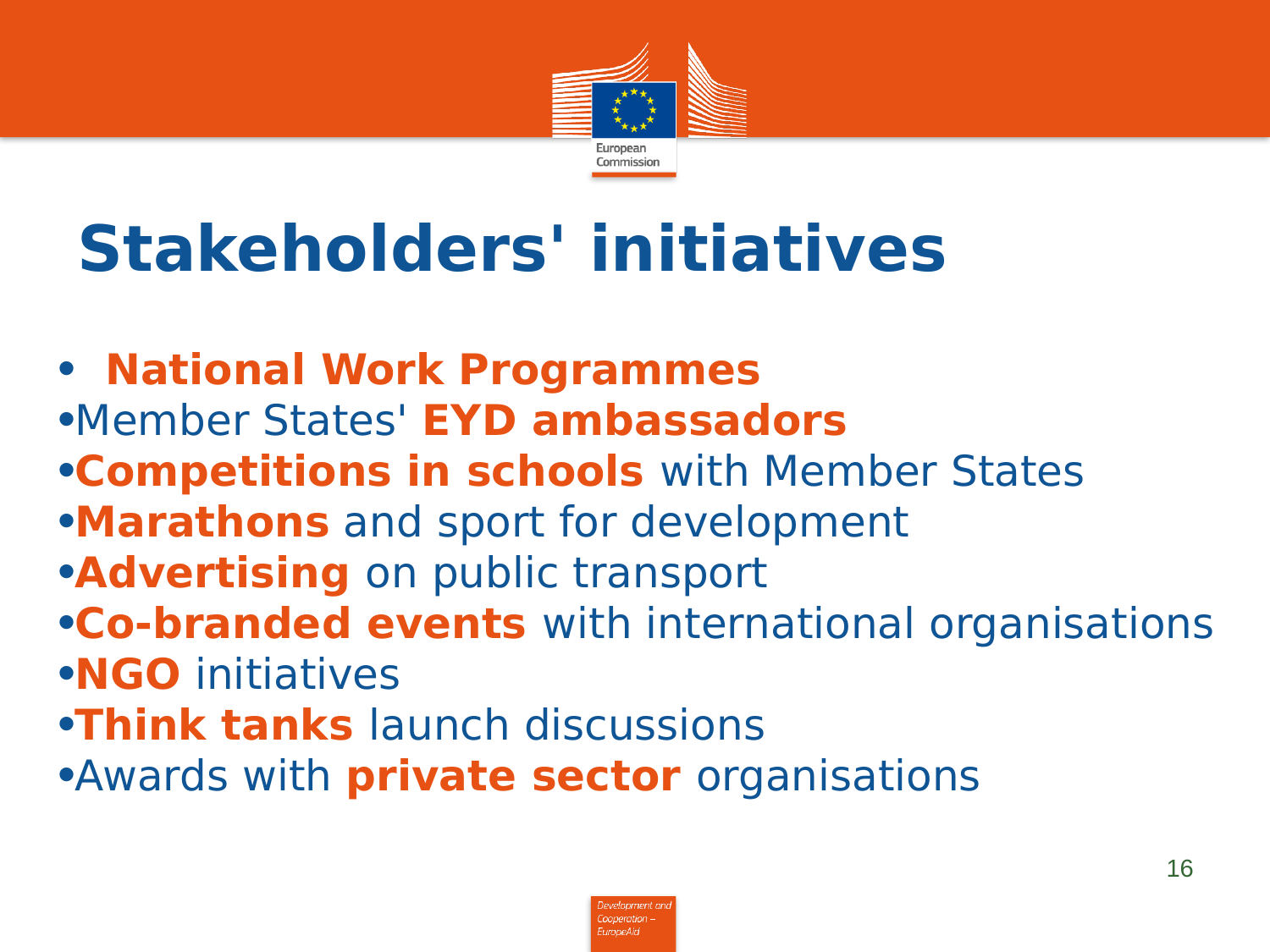

# Stakeholders' initiatives
National Work Programmes
Member States' EYD ambassadors
Competitions in schools with Member States
Marathons and sport for development
Advertising on public transport
Co-branded events with international organisations
NGO initiatives
Think tanks launch discussions
Awards with private sector organisations

16